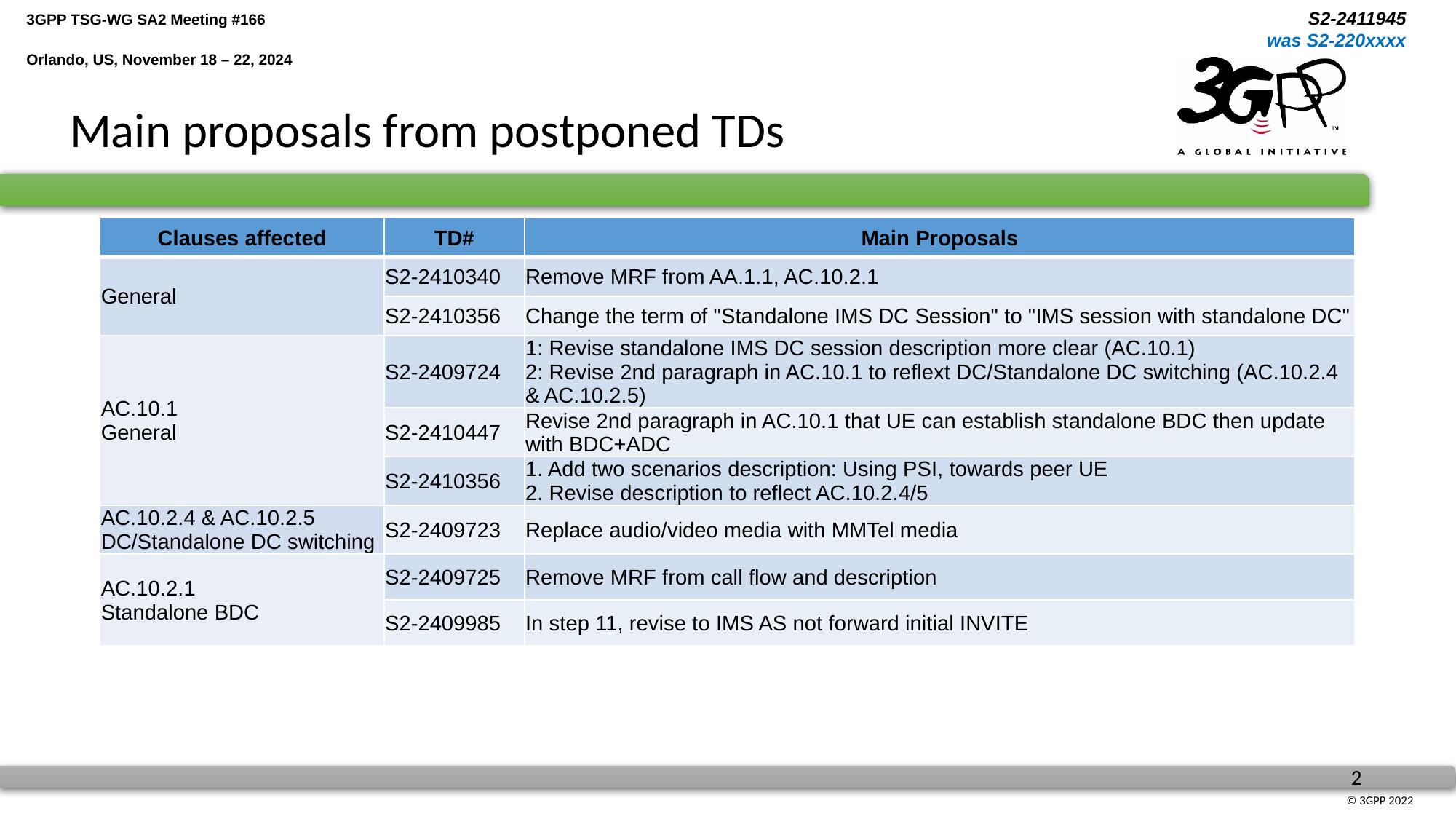

# Main proposals from postponed TDs
| Clauses affected | TD# | Main Proposals |
| --- | --- | --- |
| General | S2-2410340 | Remove MRF from AA.1.1, AC.10.2.1 |
|  | S2-2410356 | Change the term of "Standalone IMS DC Session" to "IMS session with standalone DC" |
| AC.10.1 General | S2-2409724 | 1: Revise standalone IMS DC session description more clear (AC.10.1) 2: Revise 2nd paragraph in AC.10.1 to reflext DC/Standalone DC switching (AC.10.2.4 & AC.10.2.5) |
|  | S2-2410447 | Revise 2nd paragraph in AC.10.1 that UE can establish standalone BDC then update with BDC+ADC |
|  | S2-2410356 | 1. Add two scenarios description: Using PSI, towards peer UE 2. Revise description to reflect AC.10.2.4/5 |
| AC.10.2.4 & AC.10.2.5 DC/Standalone DC switching | S2-2409723 | Replace audio/video media with MMTel media |
| AC.10.2.1 Standalone BDC | S2-2409725 | Remove MRF from call flow and description |
|  | S2-2409985 | In step 11, revise to IMS AS not forward initial INVITE |